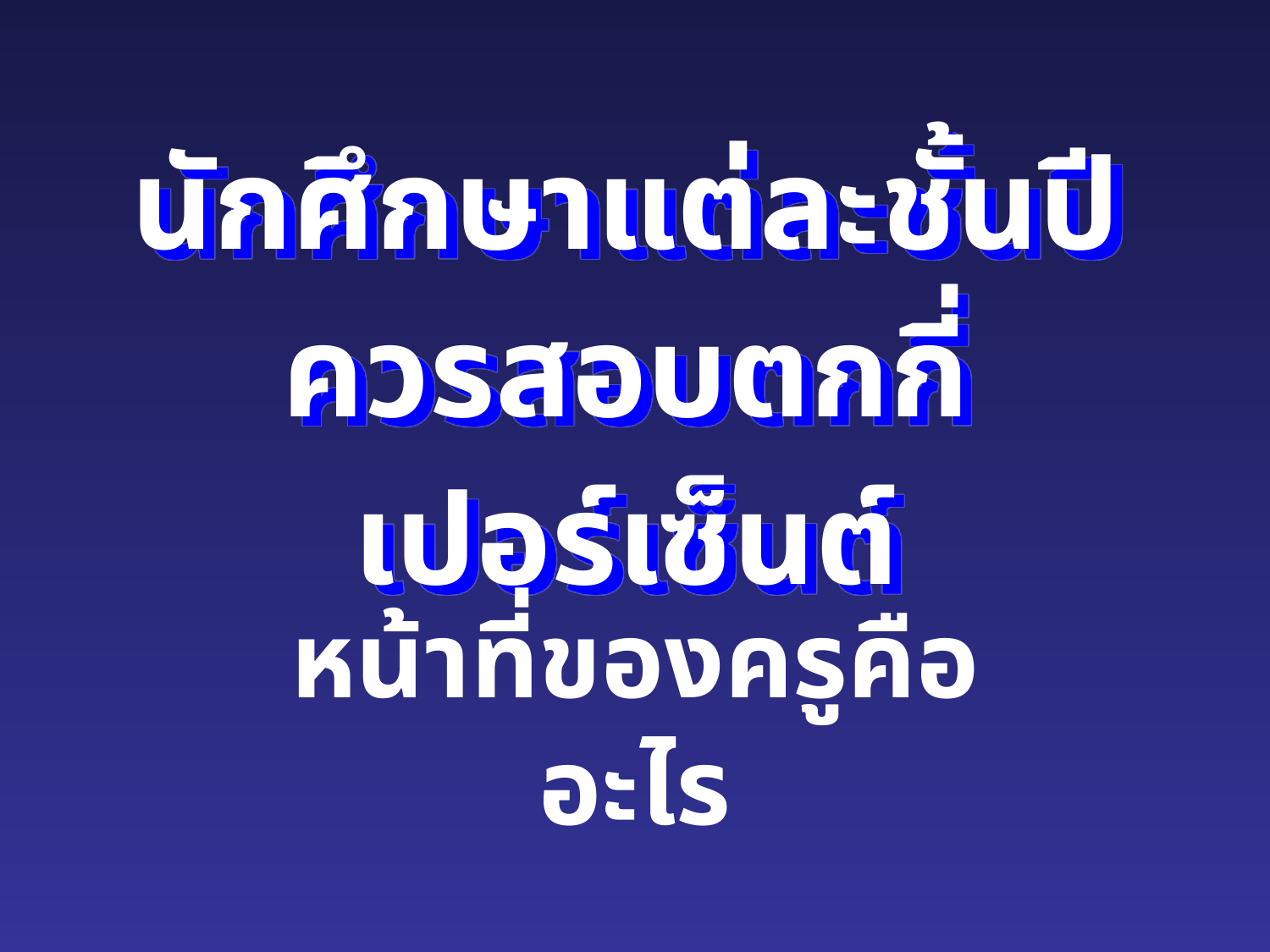

# นักศึกษาแต่ละชั้นปีควรสอบตกกี่เปอร์เซ็นต์
หน้าที่ของครูคืออะไร